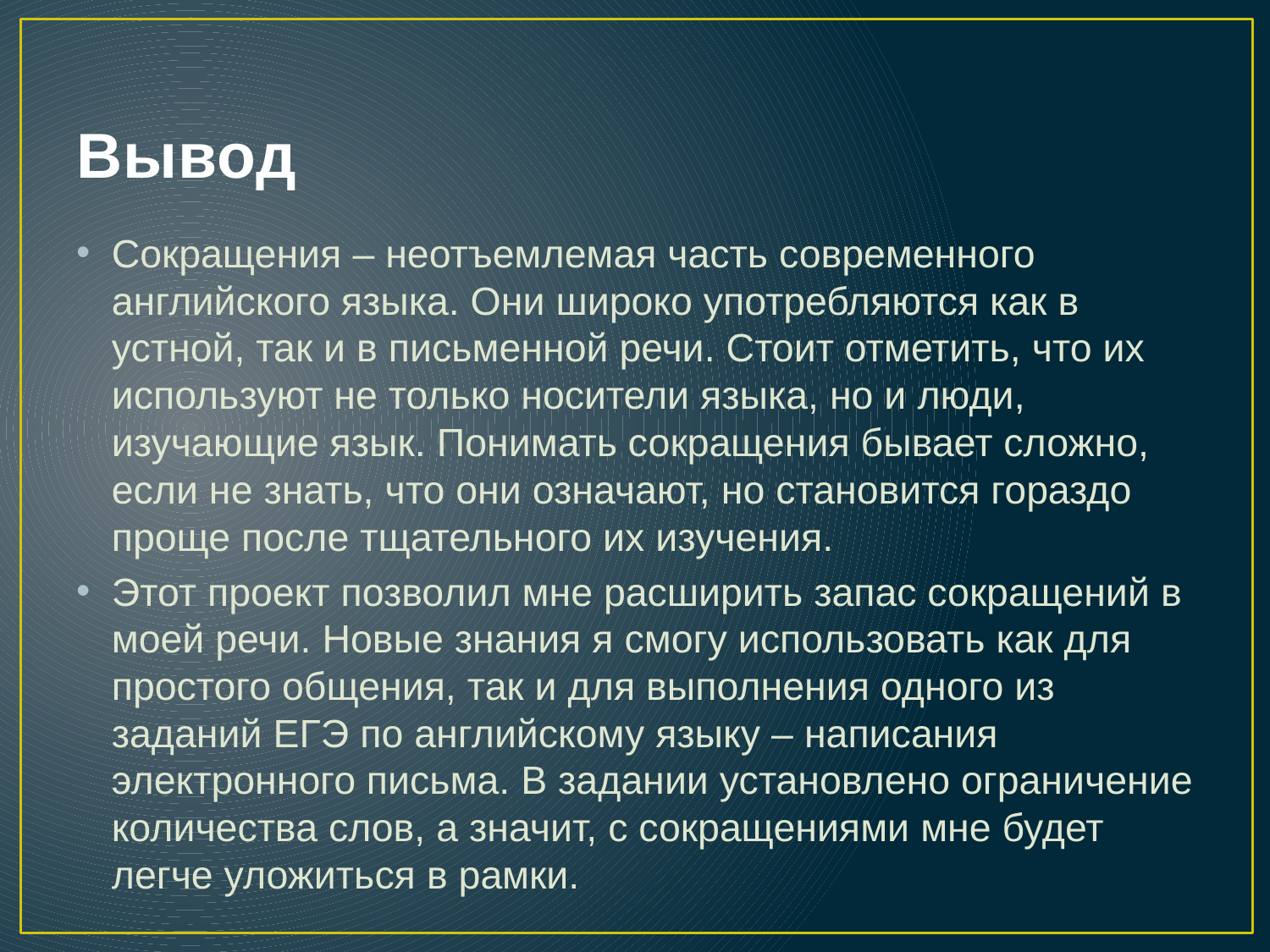

# Вывод
Сокращения – неотъемлемая часть современного английского языка. Они широко употребляются как в устной, так и в письменной речи. Стоит отметить, что их используют не только носители языка, но и люди, изучающие язык. Понимать сокращения бывает сложно, если не знать, что они означают, но становится гораздо проще после тщательного их изучения.
Этот проект позволил мне расширить запас сокращений в моей речи. Новые знания я смогу использовать как для простого общения, так и для выполнения одного из заданий ЕГЭ по английскому языку – написания электронного письма. В задании установлено ограничение количества слов, а значит, с сокращениями мне будет легче уложиться в рамки.